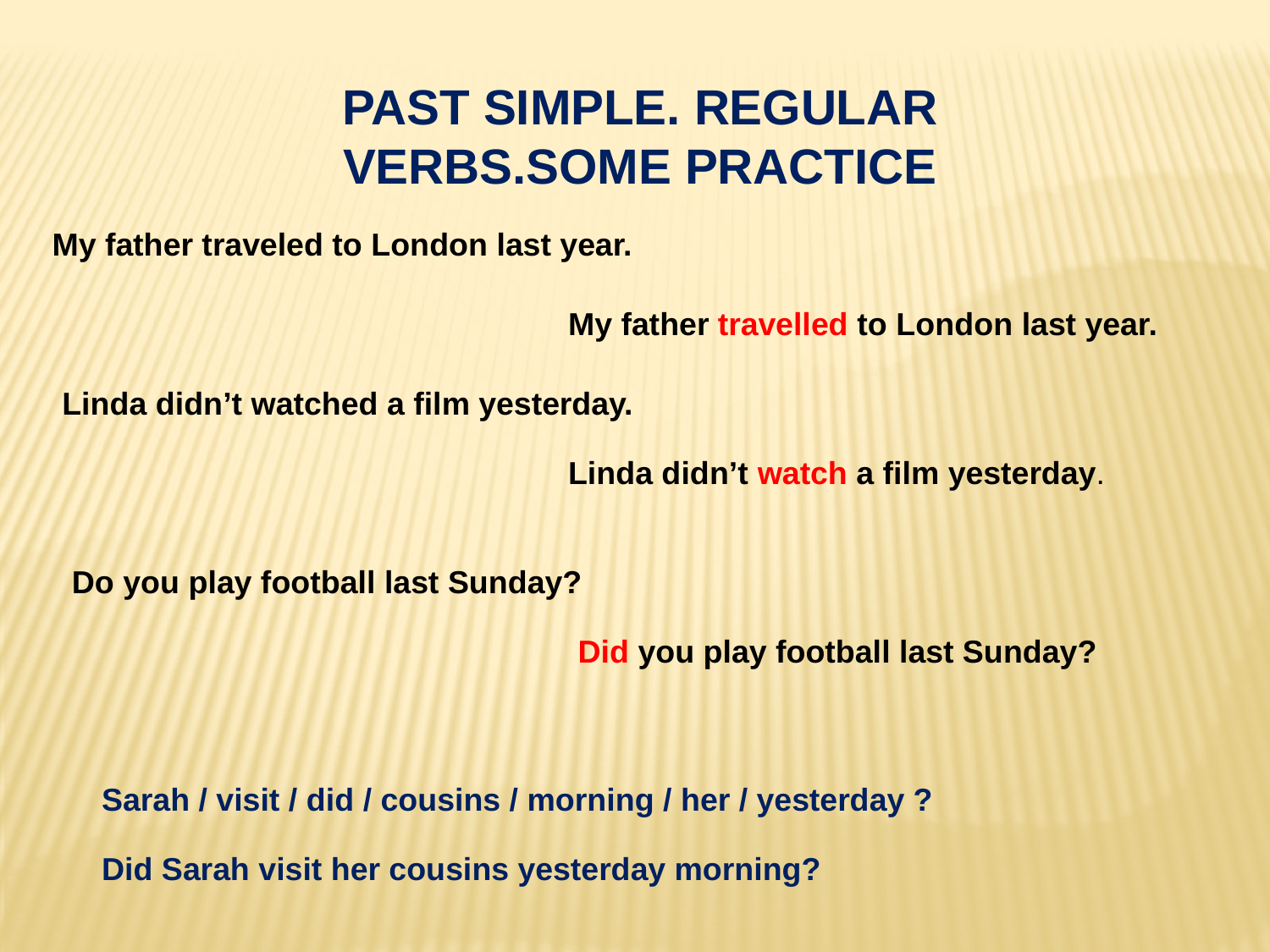

PAST SIMPLE. REGULAR VERBS.SOME PRACTICE
My father traveled to London last year.
My father travelled to London last year.
Linda didn’t watched a film yesterday.
Linda didn’t watch a film yesterday.
Do you play football last Sunday?
Did you play football last Sunday?
Sarah / visit / did / cousins / morning / her / yesterday ?
Did Sarah visit her cousins yesterday morning?